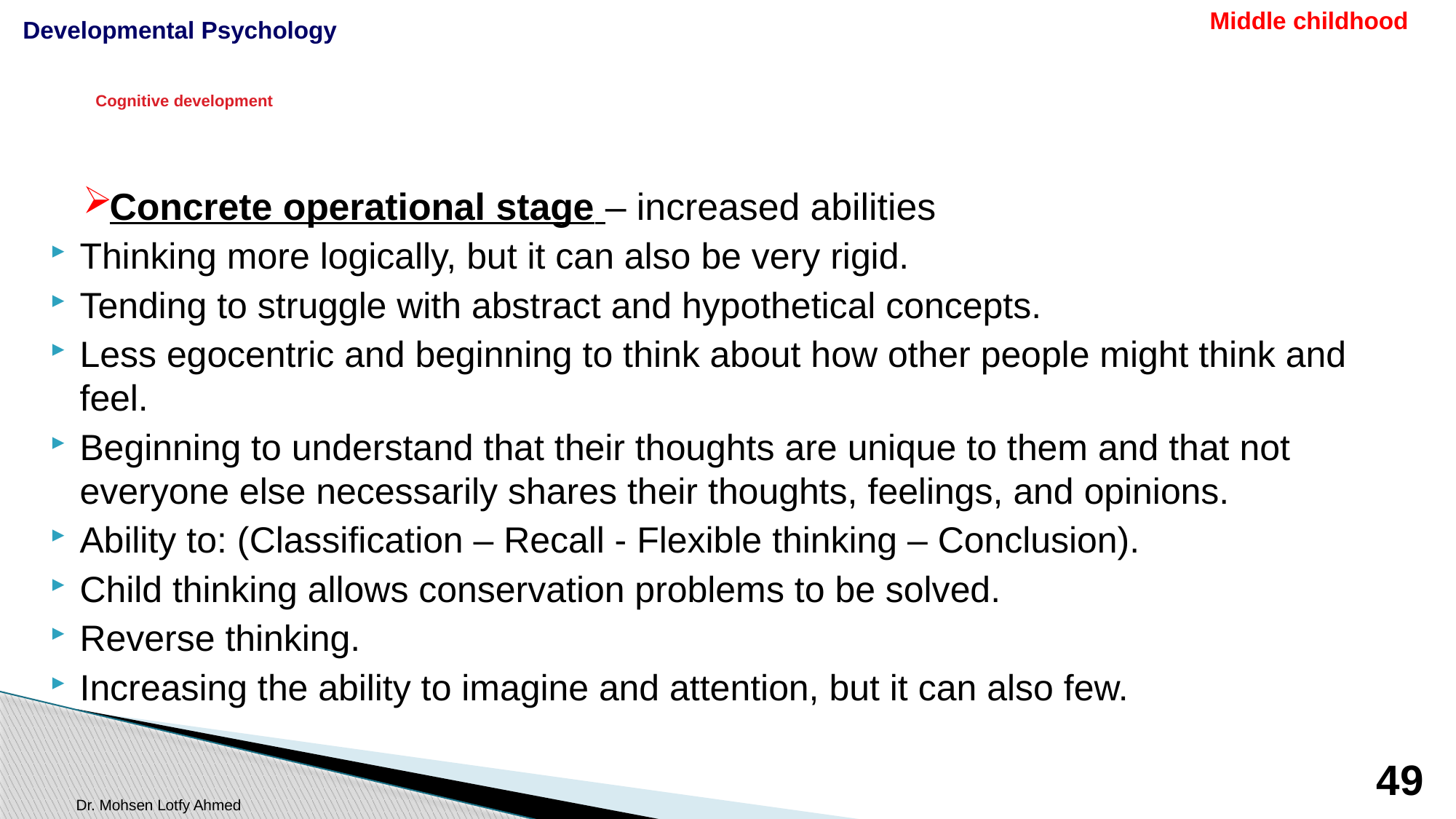

Middle childhood
Developmental Psychology
# Cognitive development
Concrete operational stage – increased abilities
Thinking more logically, but it can also be very rigid.
Tending to struggle with abstract and hypothetical concepts.
Less egocentric and beginning to think about how other people might think and feel.
Beginning to understand that their thoughts are unique to them and that not everyone else necessarily shares their thoughts, feelings, and opinions.
Ability to: (Classification – Recall - Flexible thinking – Conclusion).
Child thinking allows conservation problems to be solved.
Reverse thinking.
Increasing the ability to imagine and attention, but it can also few.

49
Dr. Mohsen Lotfy Ahmed